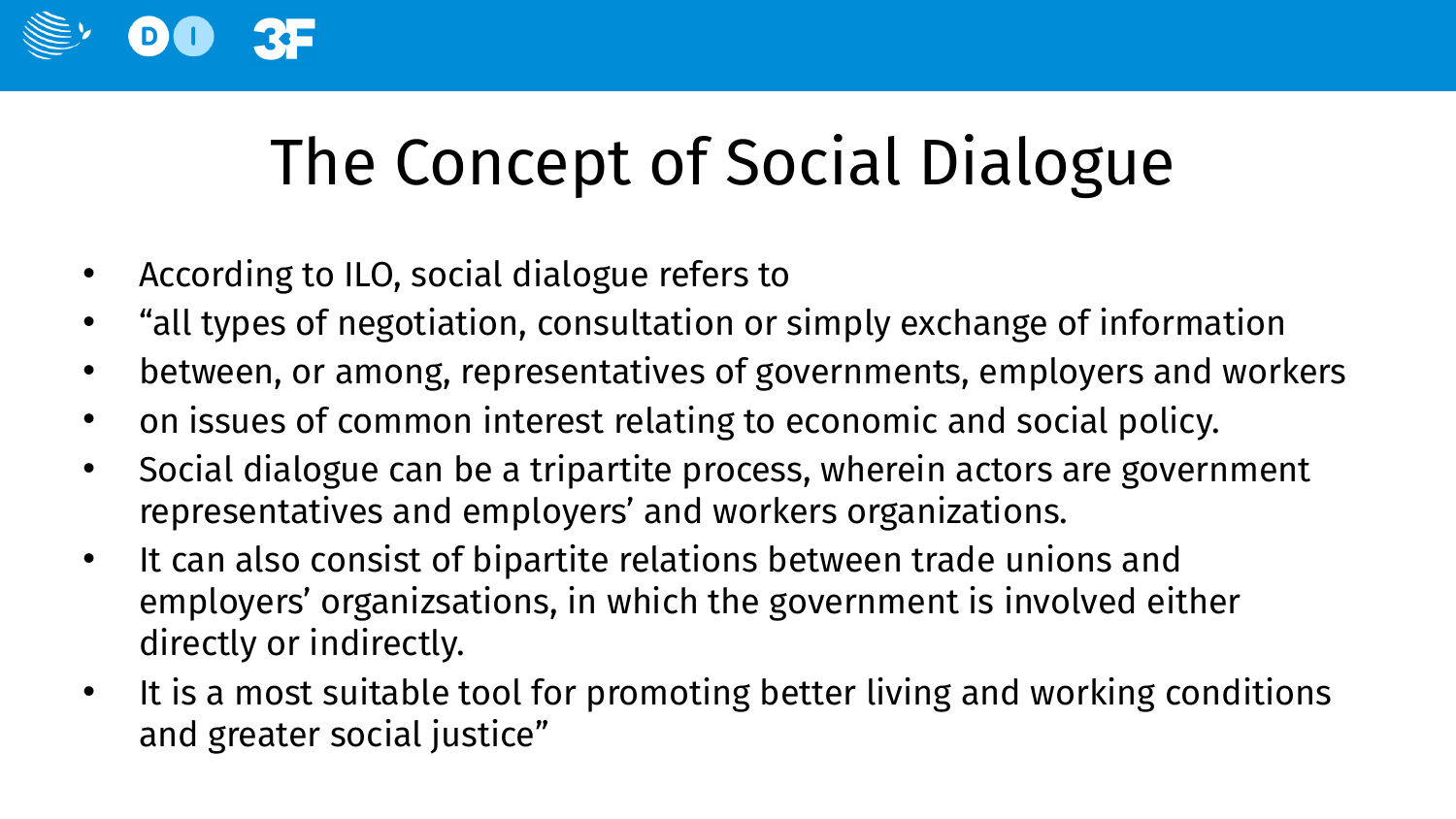

# The Concept of Social Dialogue
According to ILO, social dialogue refers to
“all types of negotiation, consultation or simply exchange of information
between, or among, representatives of governments, employers and workers
on issues of common interest relating to economic and social policy.
Social dialogue can be a tripartite process, wherein actors are government representatives and employers’ and workers organizations.
It can also consist of bipartite relations between trade unions and employers’ organizsations, in which the government is involved either directly or indirectly.
It is a most suitable tool for promoting better living and working conditions and greater social justice”